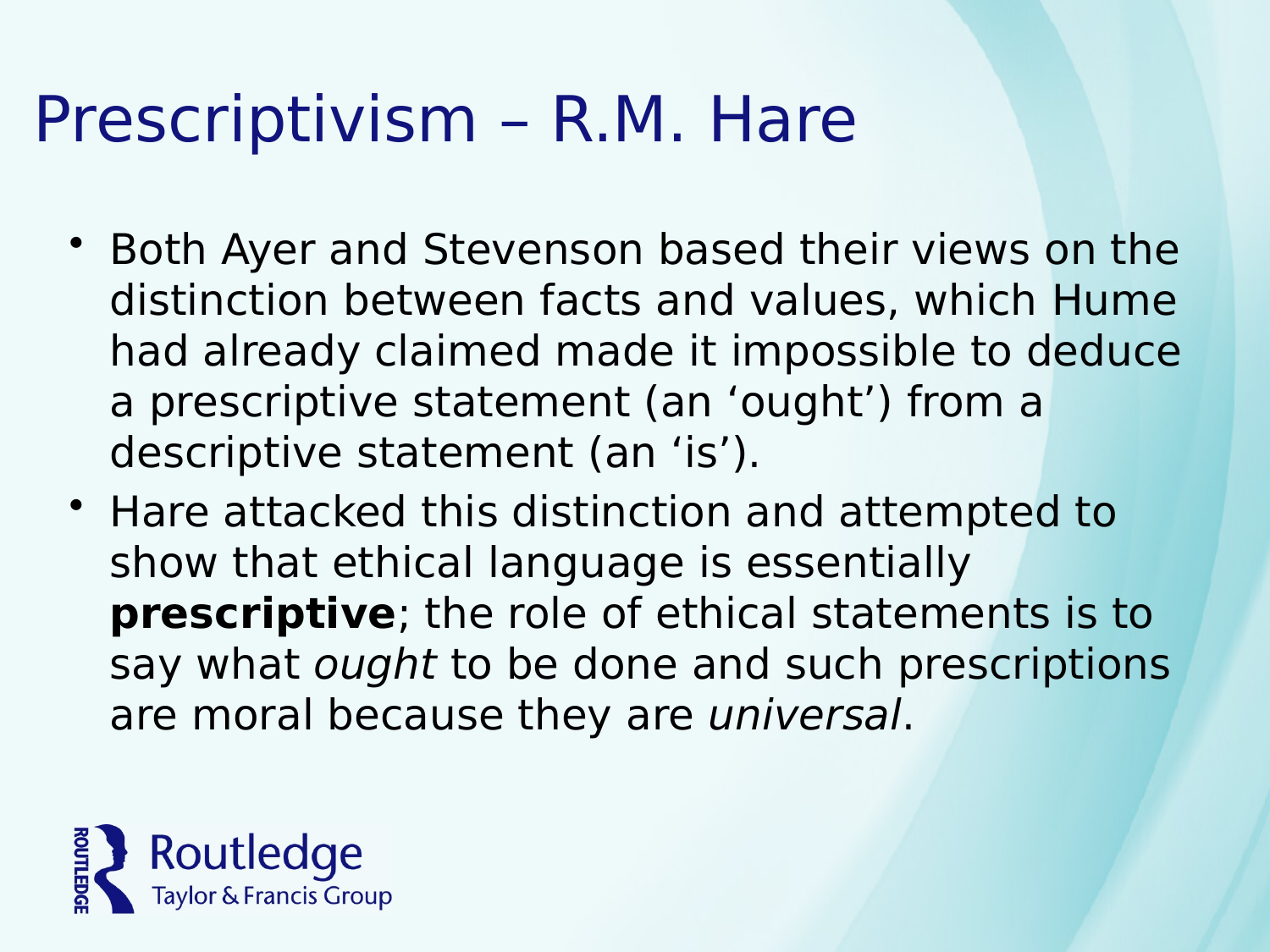

# Prescriptivism – R.M. Hare
Both Ayer and Stevenson based their views on the distinction between facts and values, which Hume had already claimed made it impossible to deduce a prescriptive statement (an ‘ought’) from a descriptive statement (an ‘is’).
Hare attacked this distinction and attempted to show that ethical language is essentially prescriptive; the role of ethical statements is to say what ought to be done and such prescriptions are moral because they are universal.